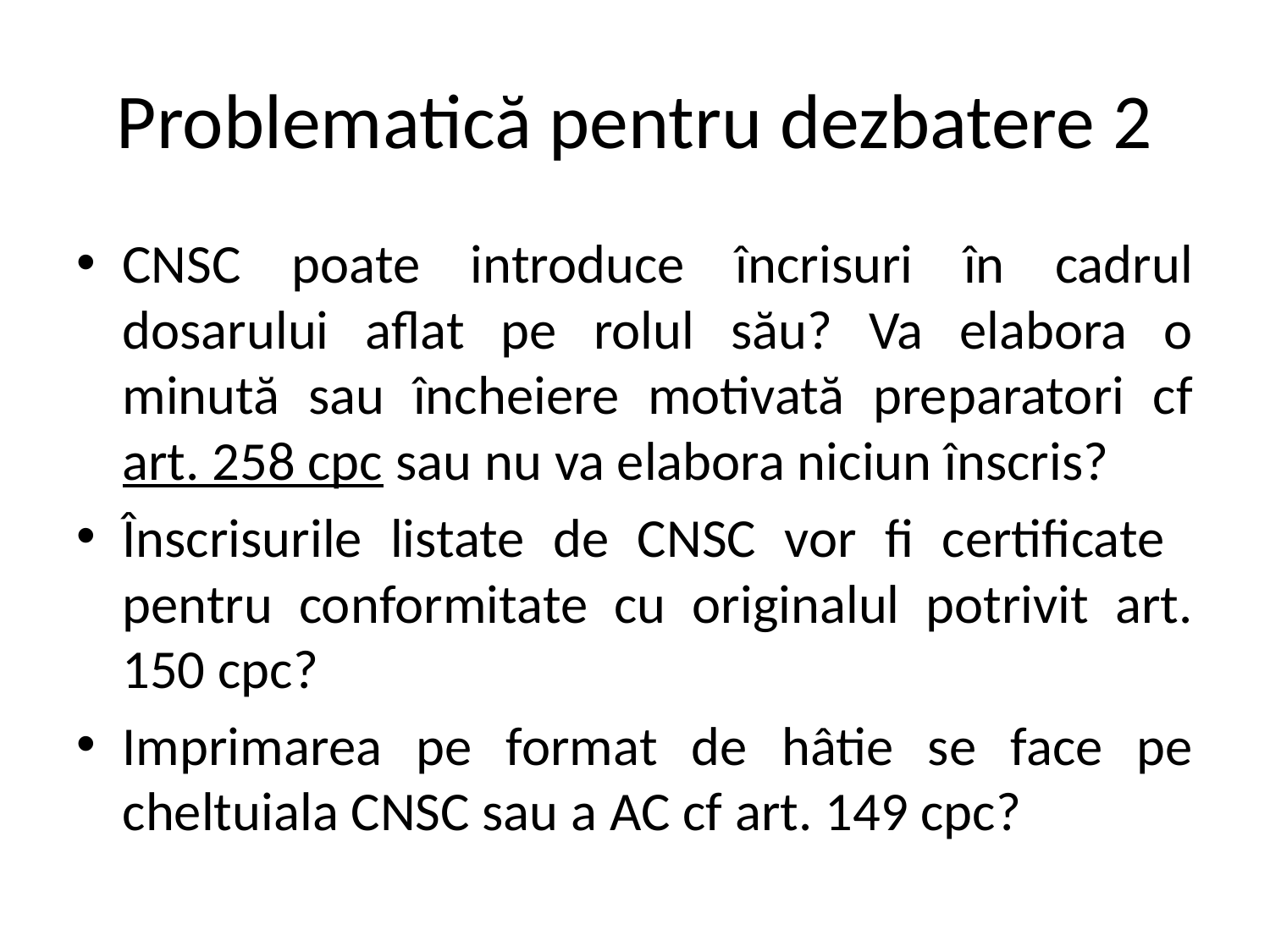

# Problematică pentru dezbatere 2
CNSC poate introduce încrisuri în cadrul dosarului aflat pe rolul său? Va elabora o minută sau încheiere motivată preparatori cf art. 258 cpc sau nu va elabora niciun înscris?
Înscrisurile listate de CNSC vor fi certificate  pentru conformitate cu originalul potrivit art. 150 cpc?
Imprimarea pe format de hâtie se face pe cheltuiala CNSC sau a AC cf art. 149 cpc?